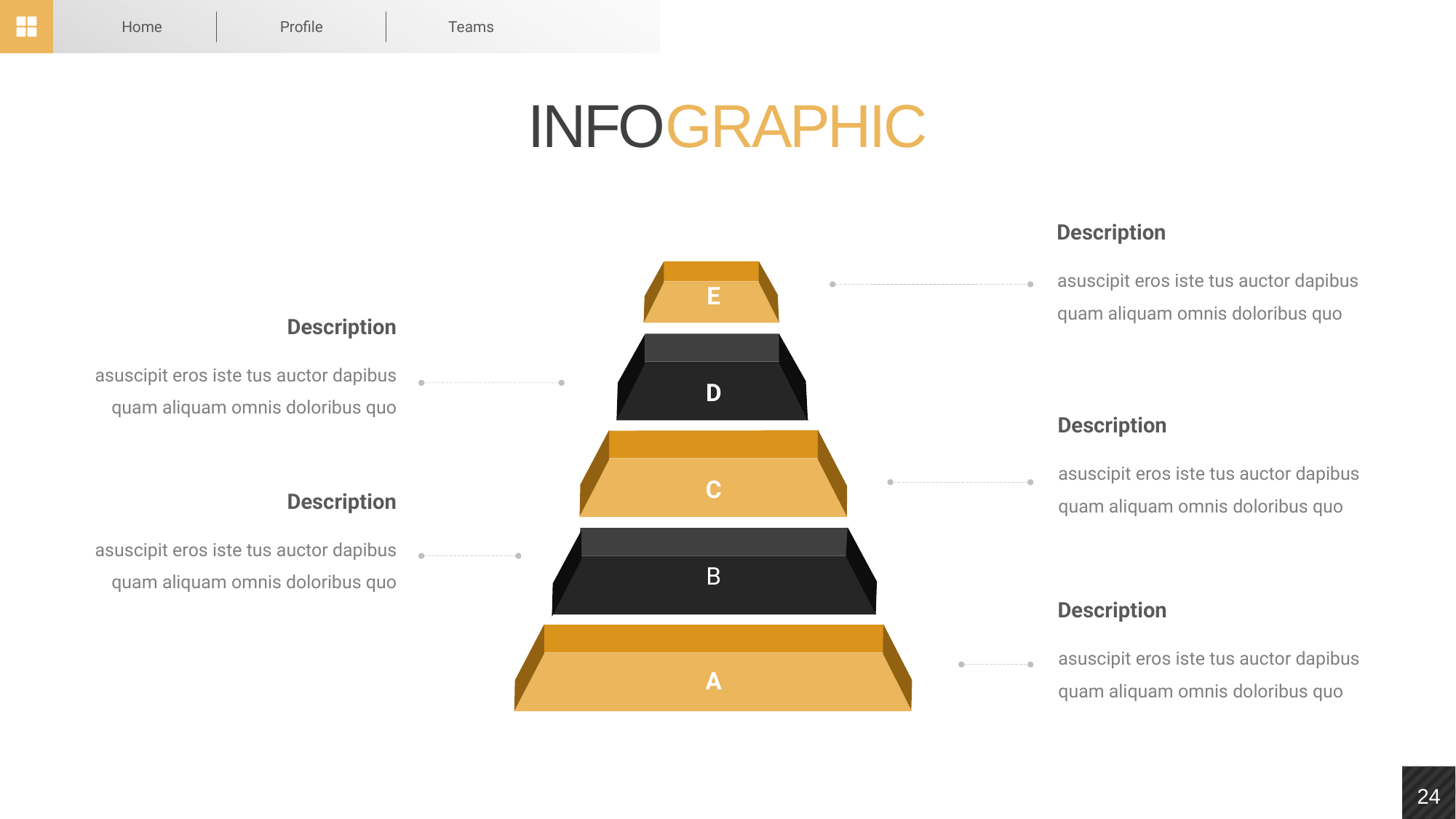

Home
Profile
Teams

24
INFOGRAPHIC
Description
asuscipit eros iste tus auctor dapibus quam aliquam omnis doloribus quo

E

Description

asuscipit eros iste tus auctor dapibus quam aliquam omnis doloribus quo

D

Description

asuscipit eros iste tus auctor dapibus quam aliquam omnis doloribus quo

C

Description
asuscipit eros iste tus auctor dapibus quam aliquam omnis doloribus quo

B
Description

asuscipit eros iste tus auctor dapibus quam aliquam omnis doloribus quo

A